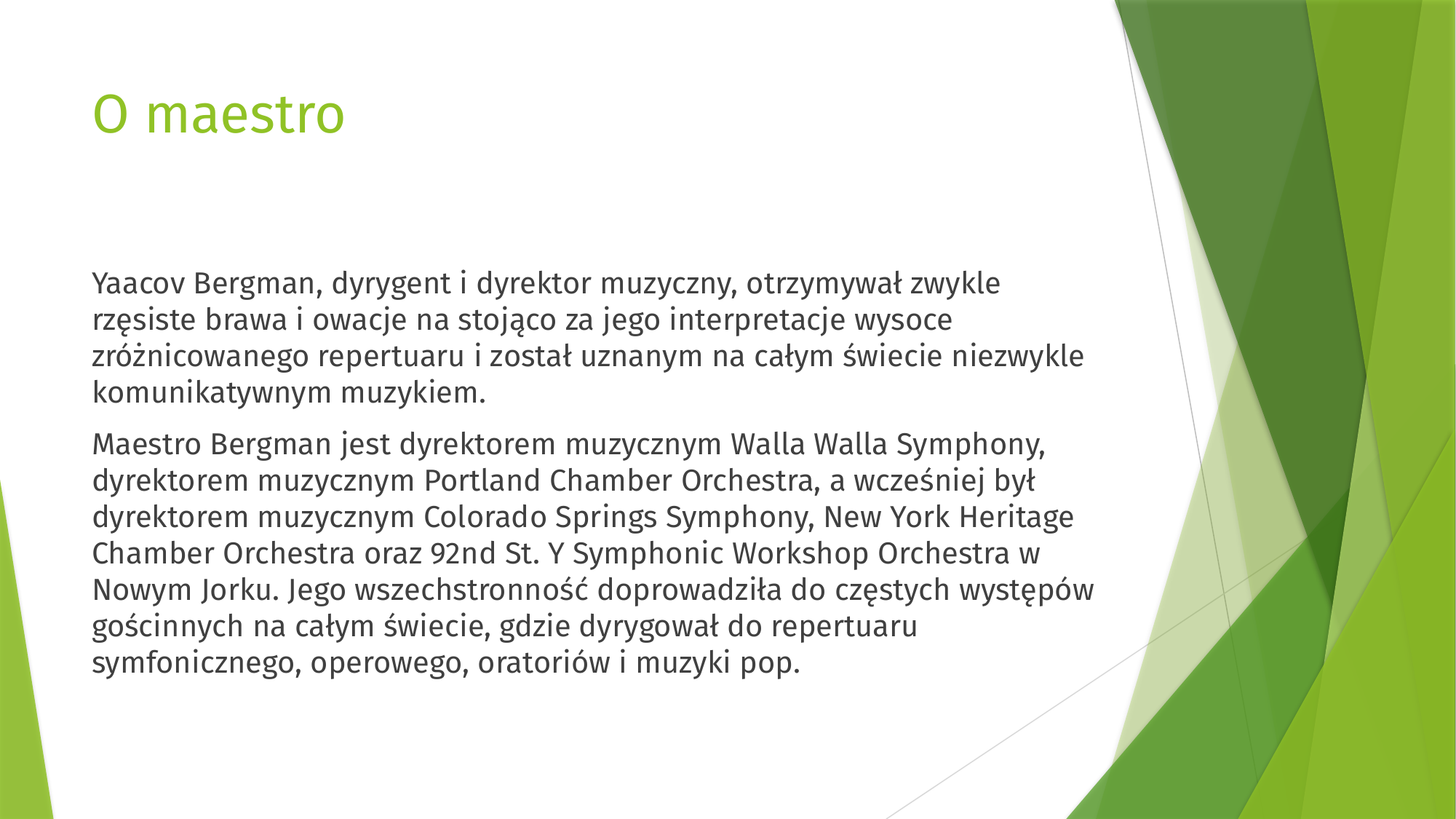

# O maestro
Yaacov Bergman, dyrygent i dyrektor muzyczny, otrzymywał zwykle rzęsiste brawa i owacje na stojąco za jego interpretacje wysoce zróżnicowanego repertuaru i został uznanym na całym świecie niezwykle komunikatywnym muzykiem.
Maestro Bergman jest dyrektorem muzycznym Walla Walla Symphony, dyrektorem muzycznym Portland Chamber Orchestra, a wcześniej był dyrektorem muzycznym Colorado Springs Symphony, New York Heritage Chamber Orchestra oraz 92nd St. Y Symphonic Workshop Orchestra w Nowym Jorku. Jego wszechstronność doprowadziła do częstych występów gościnnych na całym świecie, gdzie dyrygował do repertuaru symfonicznego, operowego, oratoriów i muzyki pop.